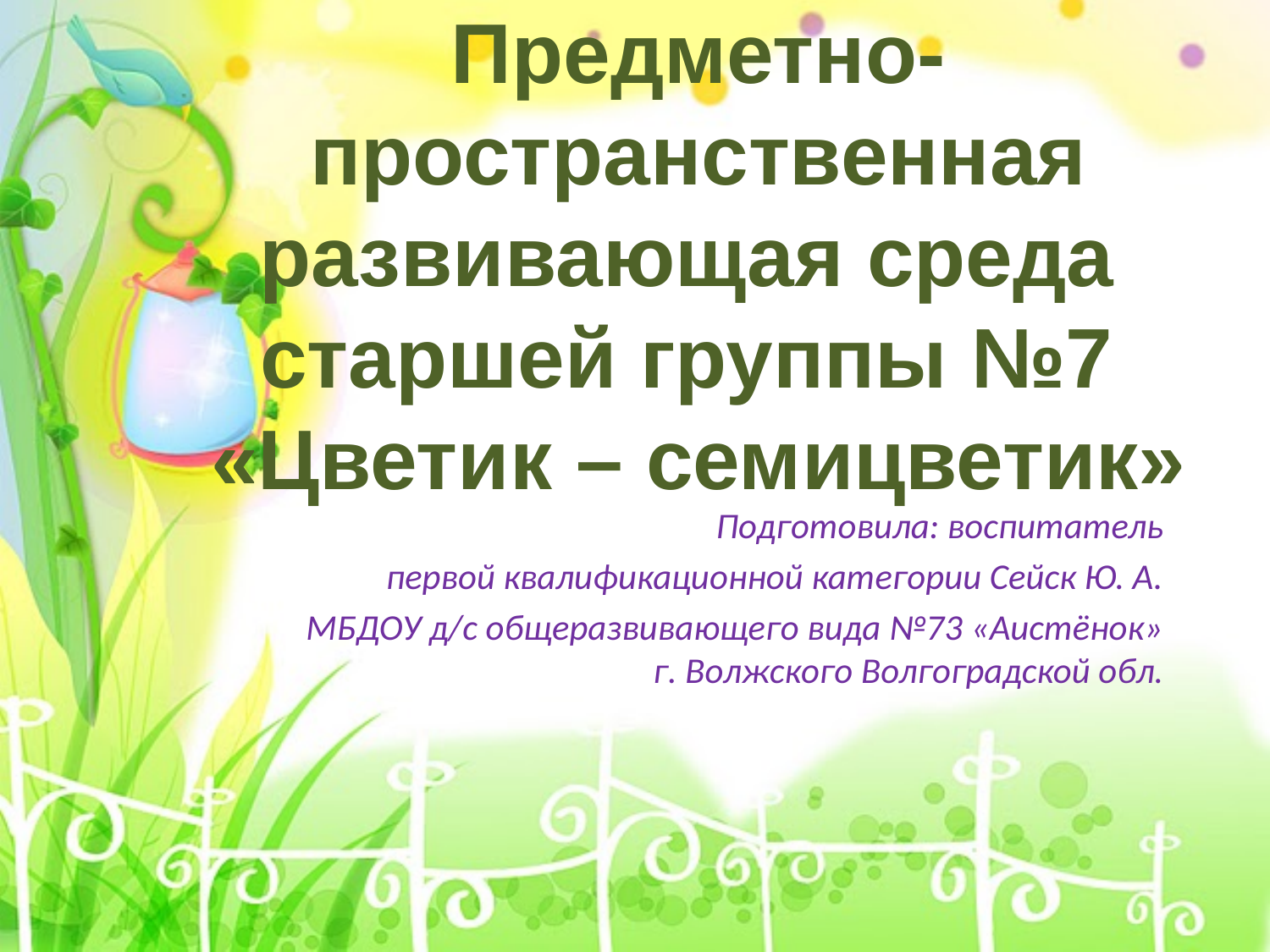

# Предметно- пространственная развивающая среда старшей группы №7 «Цветик – семицветик»
Подготовила: воспитатель
 первой квалификационной категории Сейск Ю. А.
МБДОУ д/с общеразвивающего вида №73 «Аистёнок»
г. Волжского Волгоградской обл.